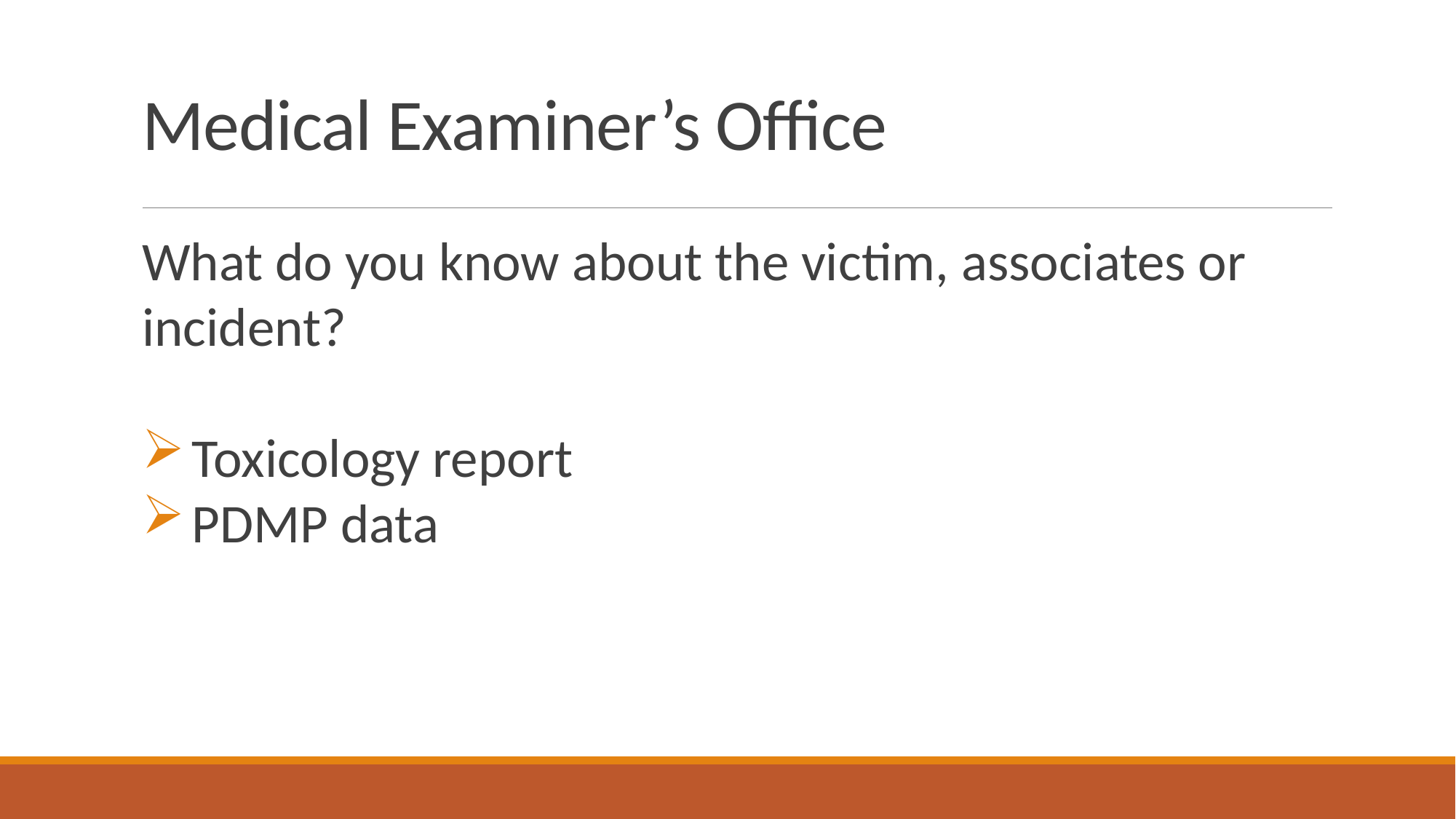

# Medical Examiner’s Office
What do you know about the victim, associates or incident?

Toxicology report
PDMP data